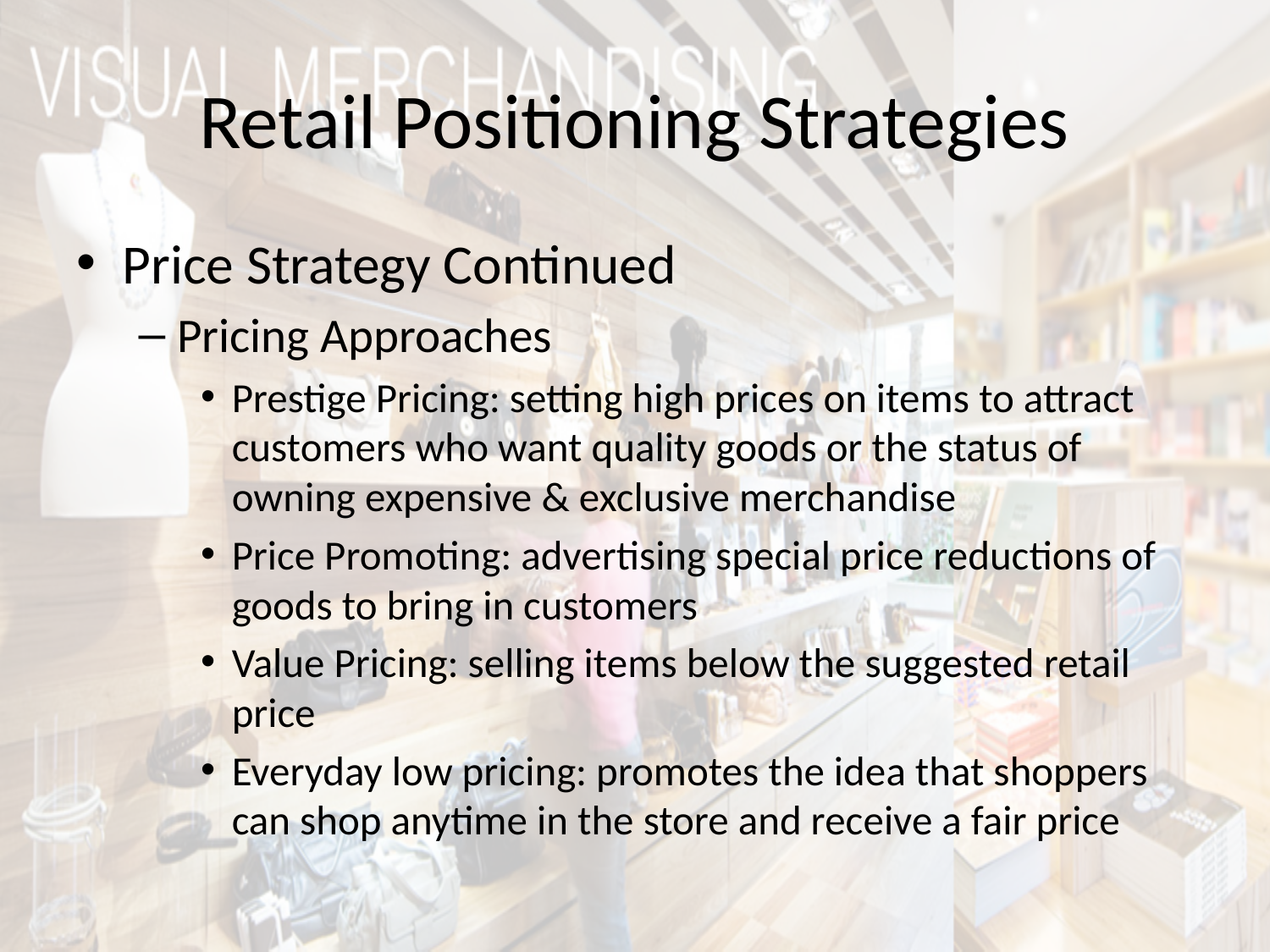

# Retail Positioning Strategies
Price Strategy Continued
Pricing Approaches
Prestige Pricing: setting high prices on items to attract customers who want quality goods or the status of owning expensive & exclusive merchandise
Price Promoting: advertising special price reductions of goods to bring in customers
Value Pricing: selling items below the suggested retail price
Everyday low pricing: promotes the idea that shoppers can shop anytime in the store and receive a fair price